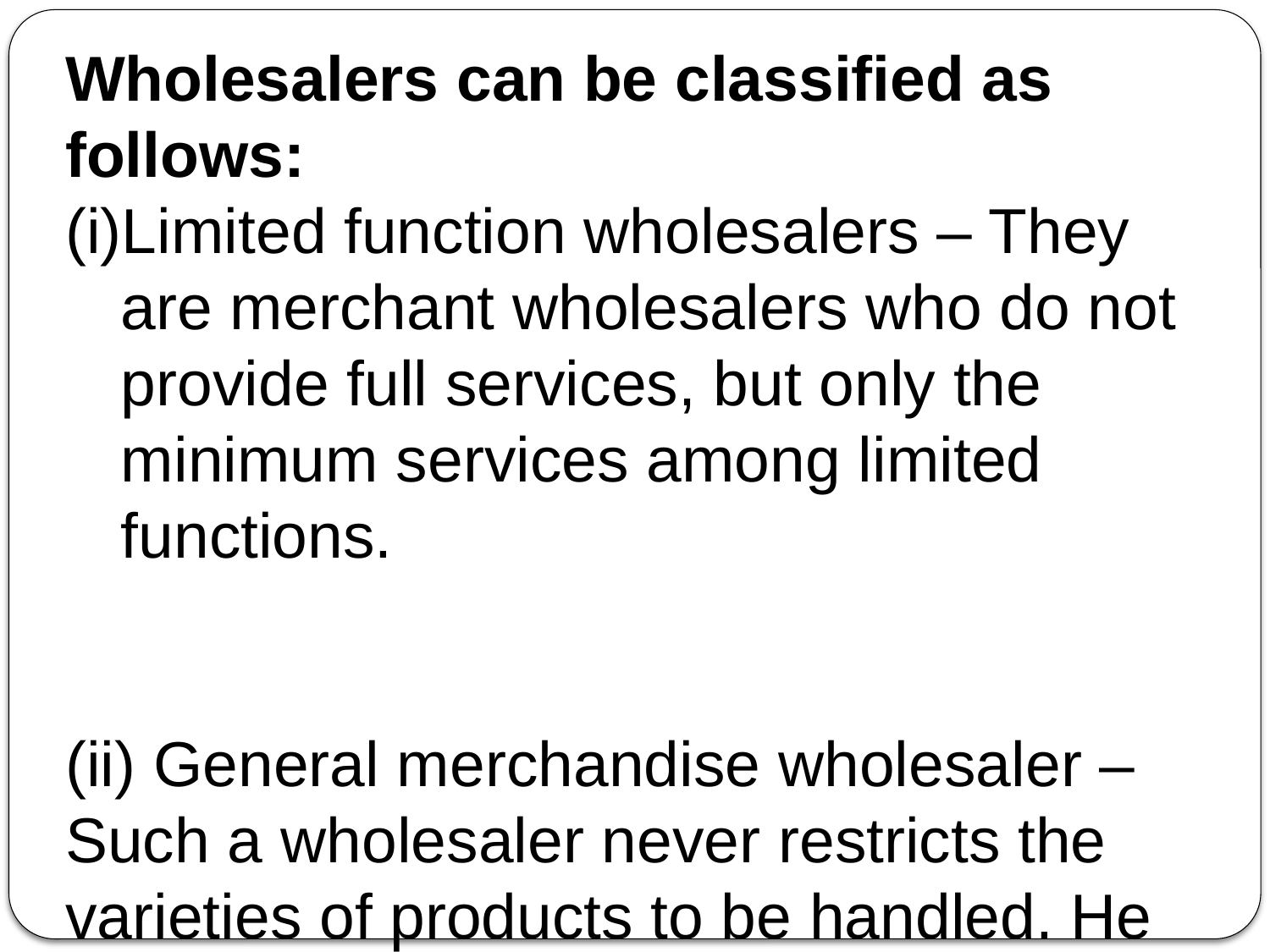

Wholesalers can be classified as follows:
Limited function wholesalers – They are merchant wholesalers who do not provide full services, but only the minimum services among limited functions.

(ii) General merchandise wholesaler – Such a wholesaler never restricts the varieties of products to be handled. He may even handle unrelated product lines.